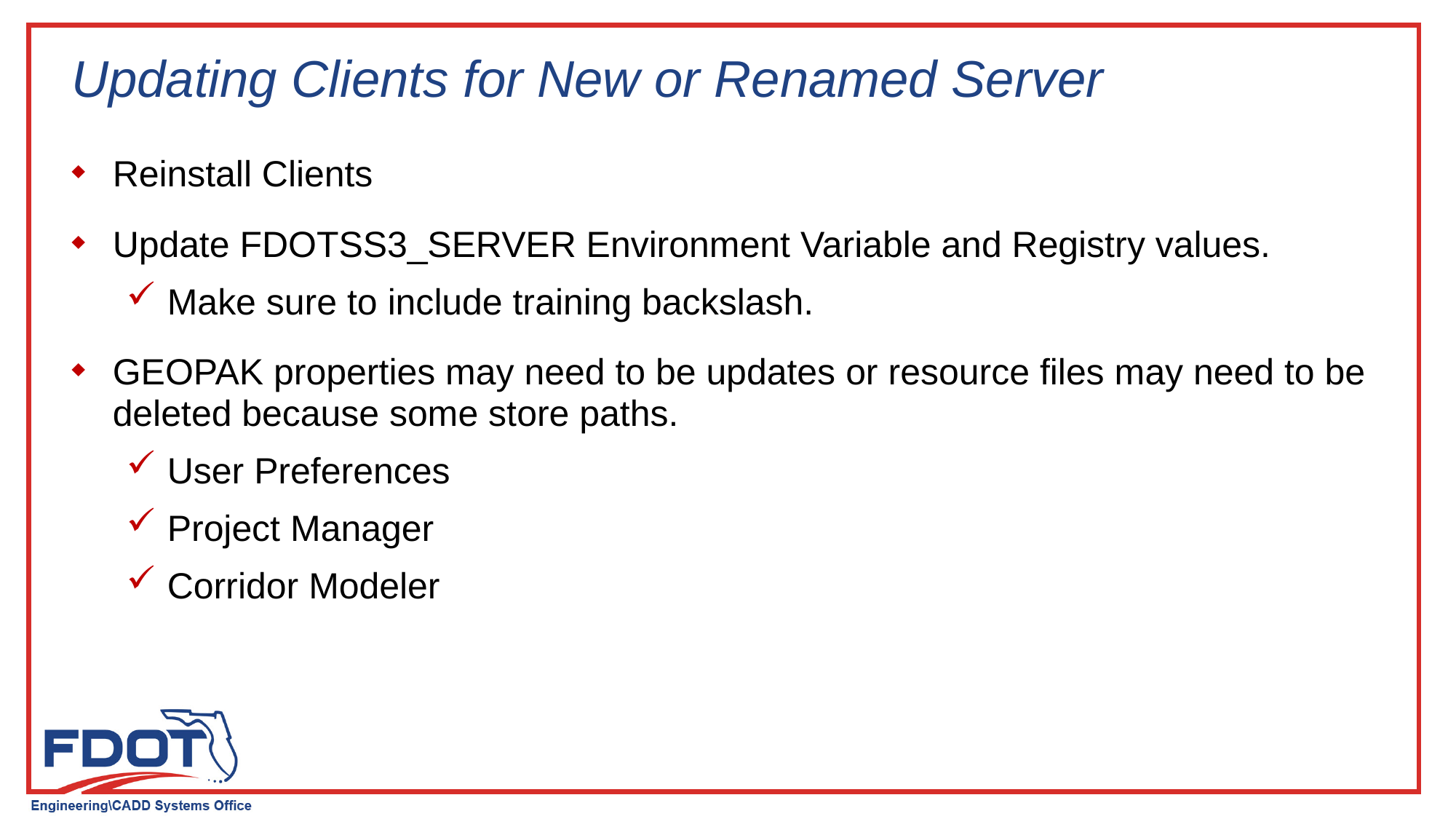

# Updating Clients for New or Renamed Server
Reinstall Clients
Update FDOTSS3_SERVER Environment Variable and Registry values.
Make sure to include training backslash.
GEOPAK properties may need to be updates or resource files may need to be deleted because some store paths.
User Preferences
Project Manager
Corridor Modeler